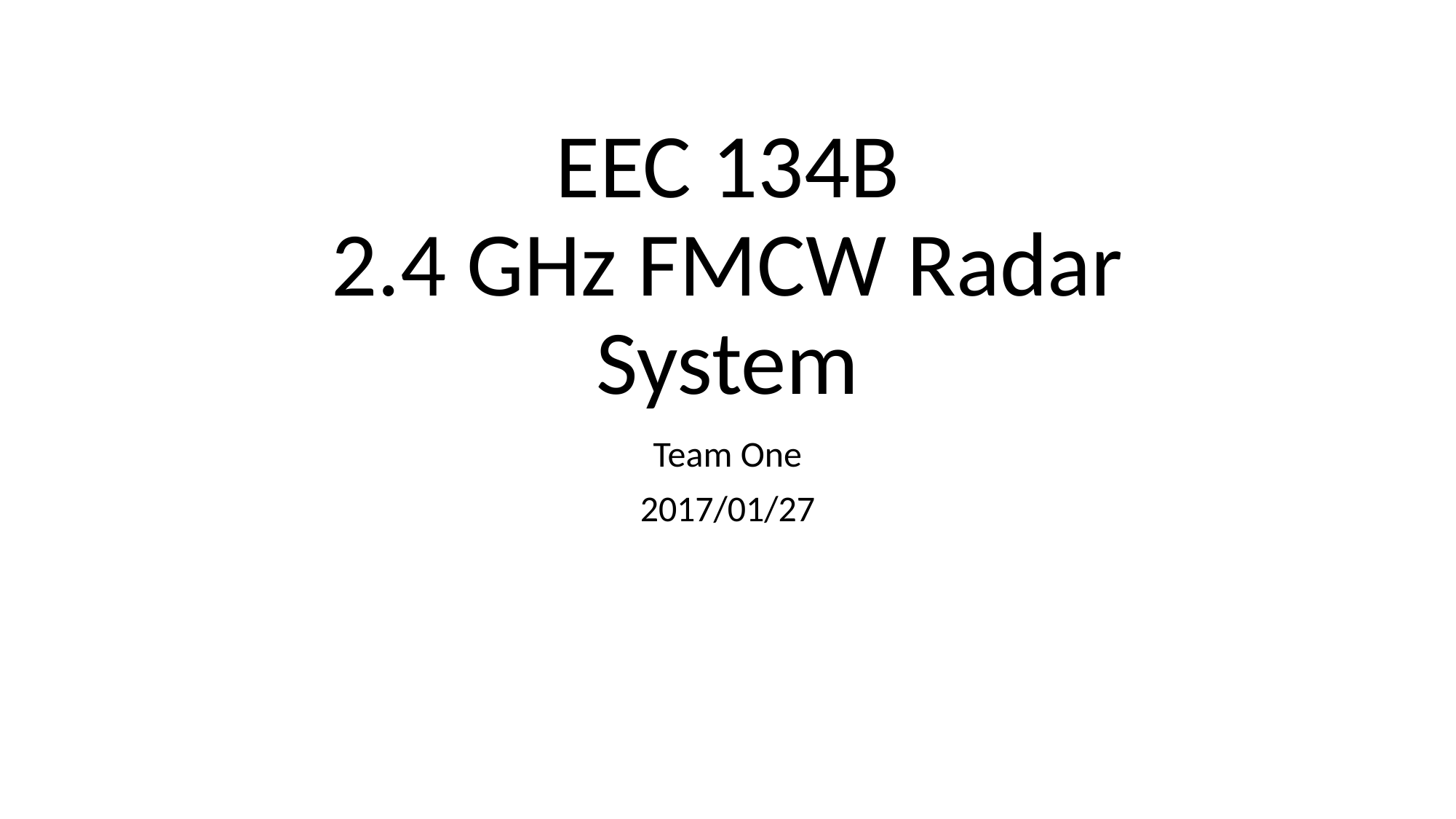

# EEC 134B 2.4 GHz FMCW Radar System
Team One
2017/01/27